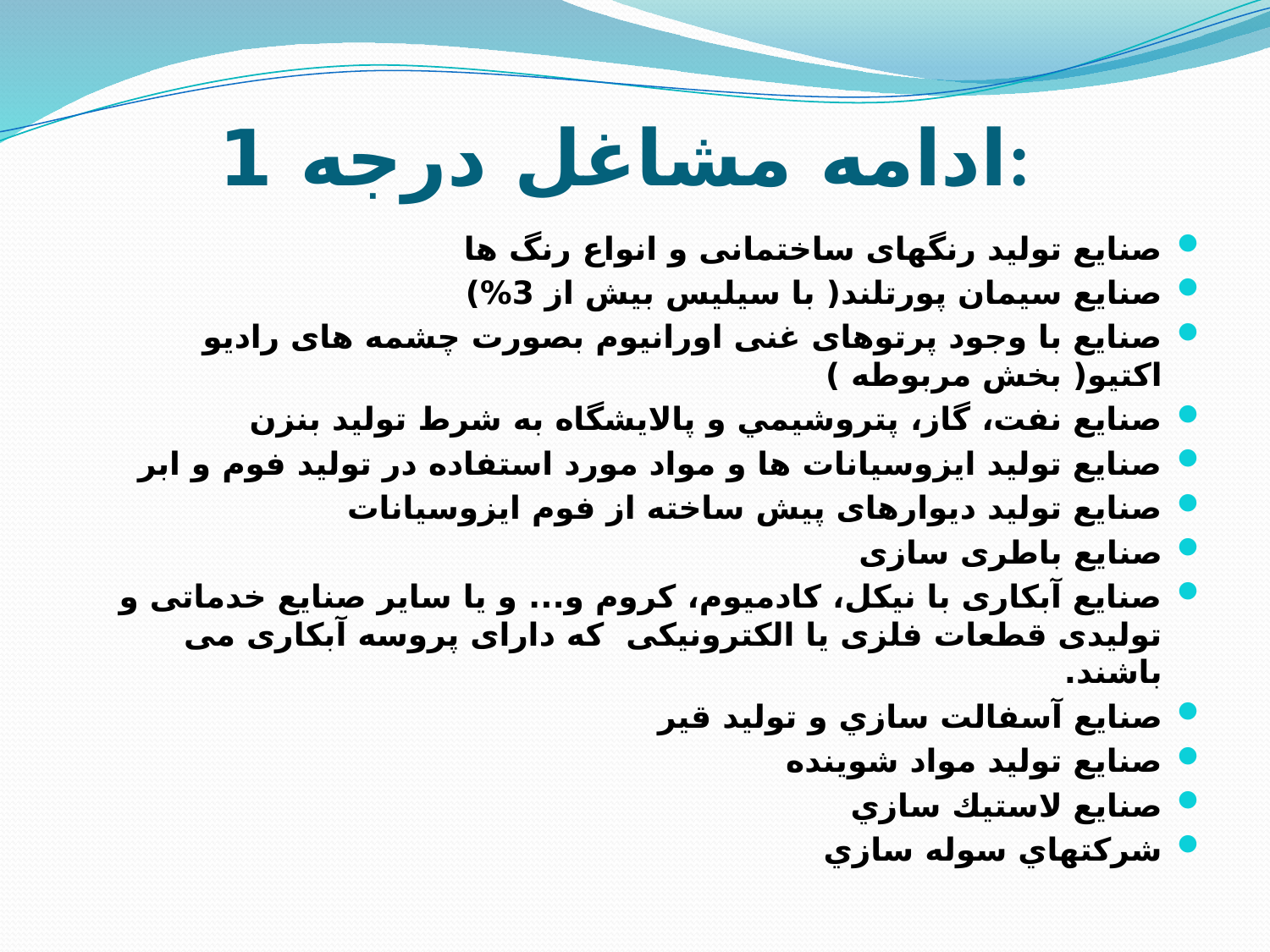

# ادامه مشاغل درجه 1:
صنایع تولید رنگهای ساختمانی و انواع رنگ ها
صنایع سیمان پورتلند( با سیلیس بیش از 3%)
صنایع با وجود پرتوهای غنی اورانیوم بصورت چشمه های رادیو اکتیو( بخش مربوطه )
صنايع نفت، گاز، پتروشيمي و پالايشگاه به شرط توليد بنزن
صنایع تولید ایزوسیانات ها و مواد مورد استفاده در تولید فوم و ابر
صنایع تولید دیوارهای پیش ساخته از فوم ایزوسیانات
صنایع باطری سازی
صنایع آبکاری با نیکل، کادمیوم، کروم و... و یا سایر صنایع خدماتی و تولیدی قطعات فلزی یا الکترونیکی  که دارای پروسه آبکاری می باشند.
صنايع آسفالت سازي و توليد قير
صنايع توليد مواد شوينده
صنايع لاستيك سازي
شركتهاي سوله سازي